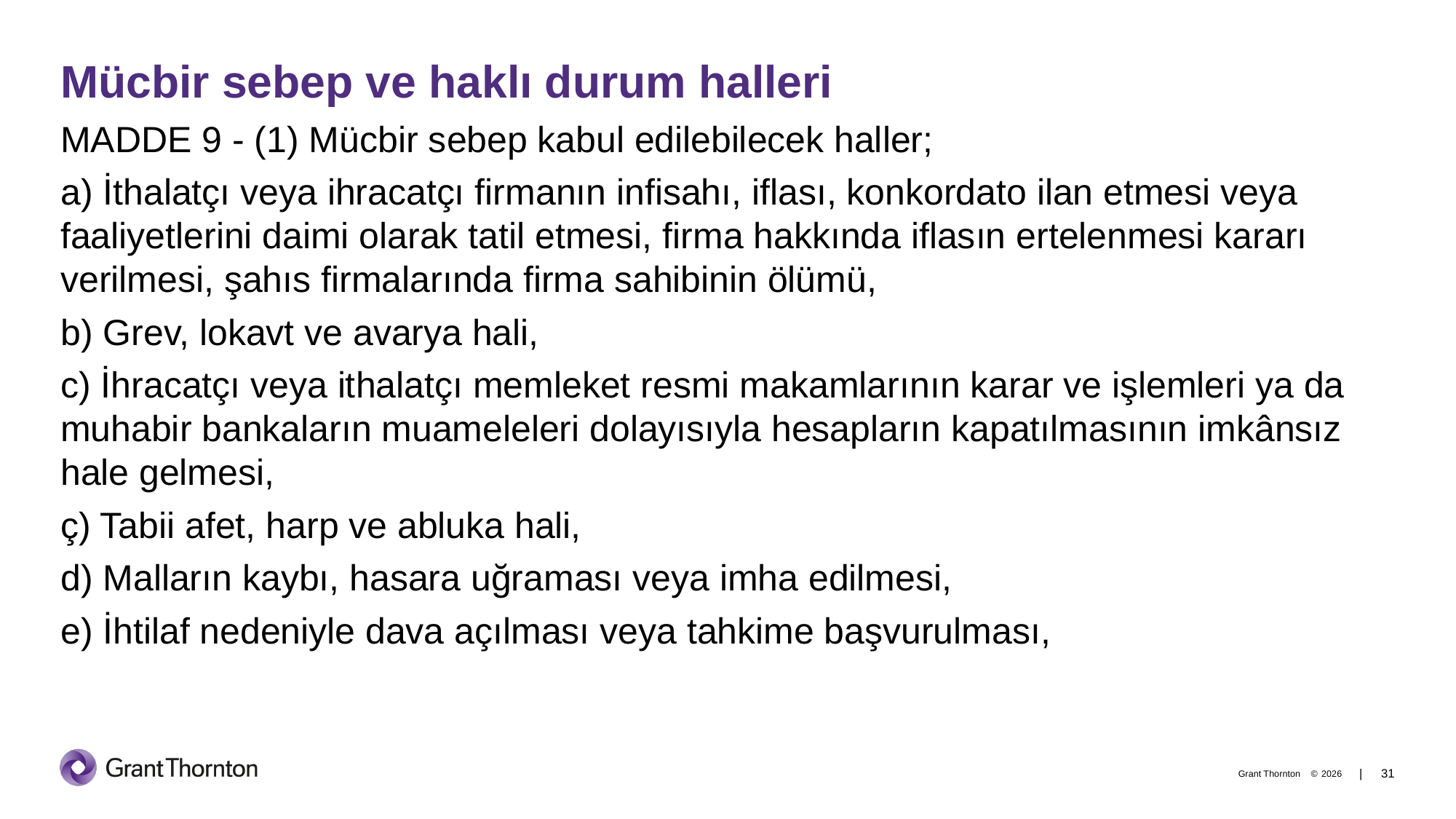

# Mücbir sebep ve haklı durum halleri
MADDE 9 - (1) Mücbir sebep kabul edilebilecek haller;
a) İthalatçı veya ihracatçı firmanın infisahı, iflası, konkordato ilan etmesi veya faaliyetlerini daimi olarak tatil etmesi, firma hakkında iflasın ertelenmesi kararı verilmesi, şahıs firmalarında firma sahibinin ölümü,
b) Grev, lokavt ve avarya hali,
c) İhracatçı veya ithalatçı memleket resmi makamlarının karar ve işlemleri ya da muhabir bankaların muameleleri dolayısıyla hesapların kapatılmasının imkânsız hale gelmesi,
ç) Tabii afet, harp ve abluka hali,
d) Malların kaybı, hasara uğraması veya imha edilmesi,
e) İhtilaf nedeniyle dava açılması veya tahkime başvurulması,
31